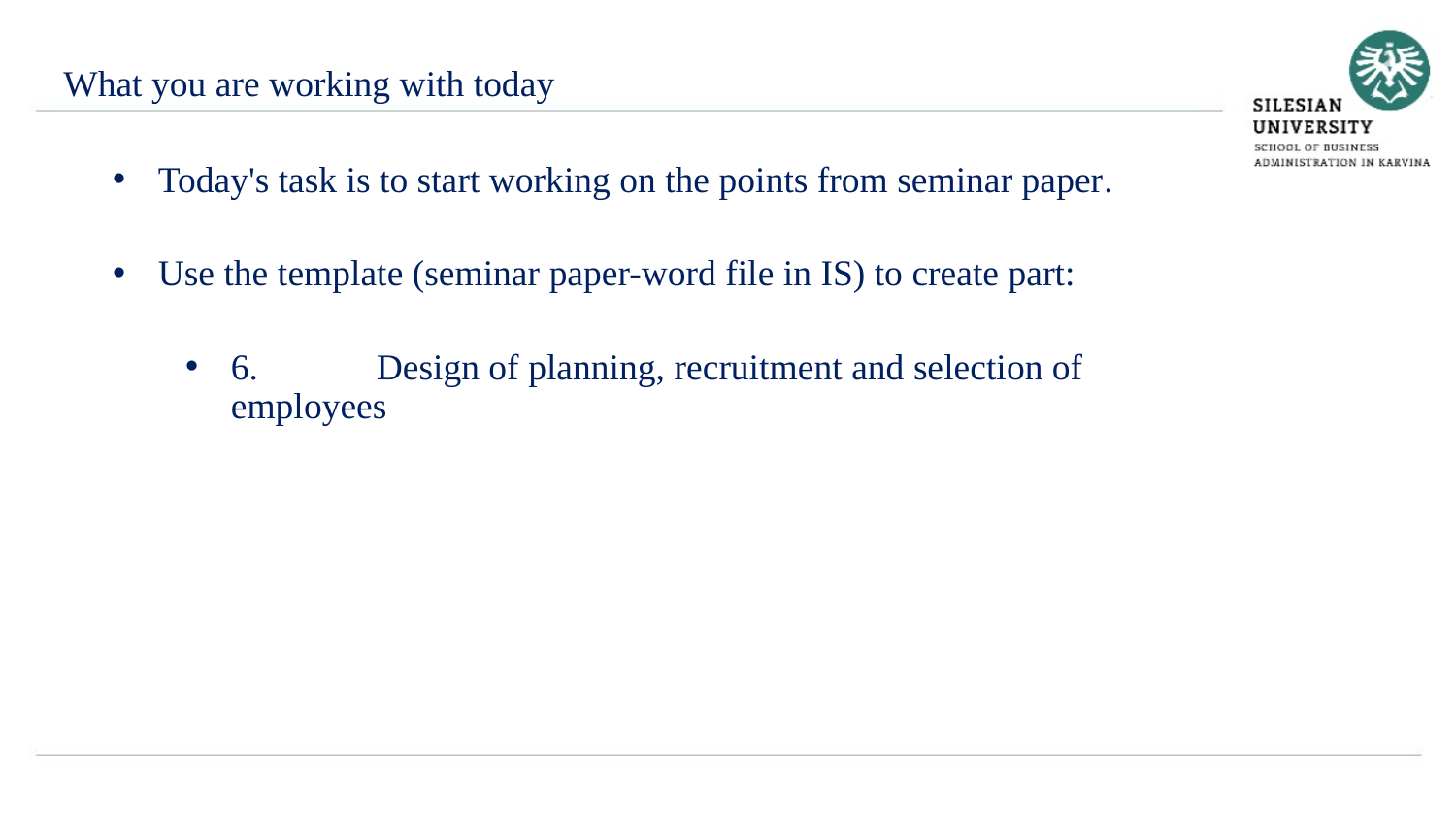

What you are working with today
Today's task is to start working on the points from seminar paper.

Use the template (seminar paper-word file in IS) to create part:

6.	Design of planning, recruitment and selection of employees